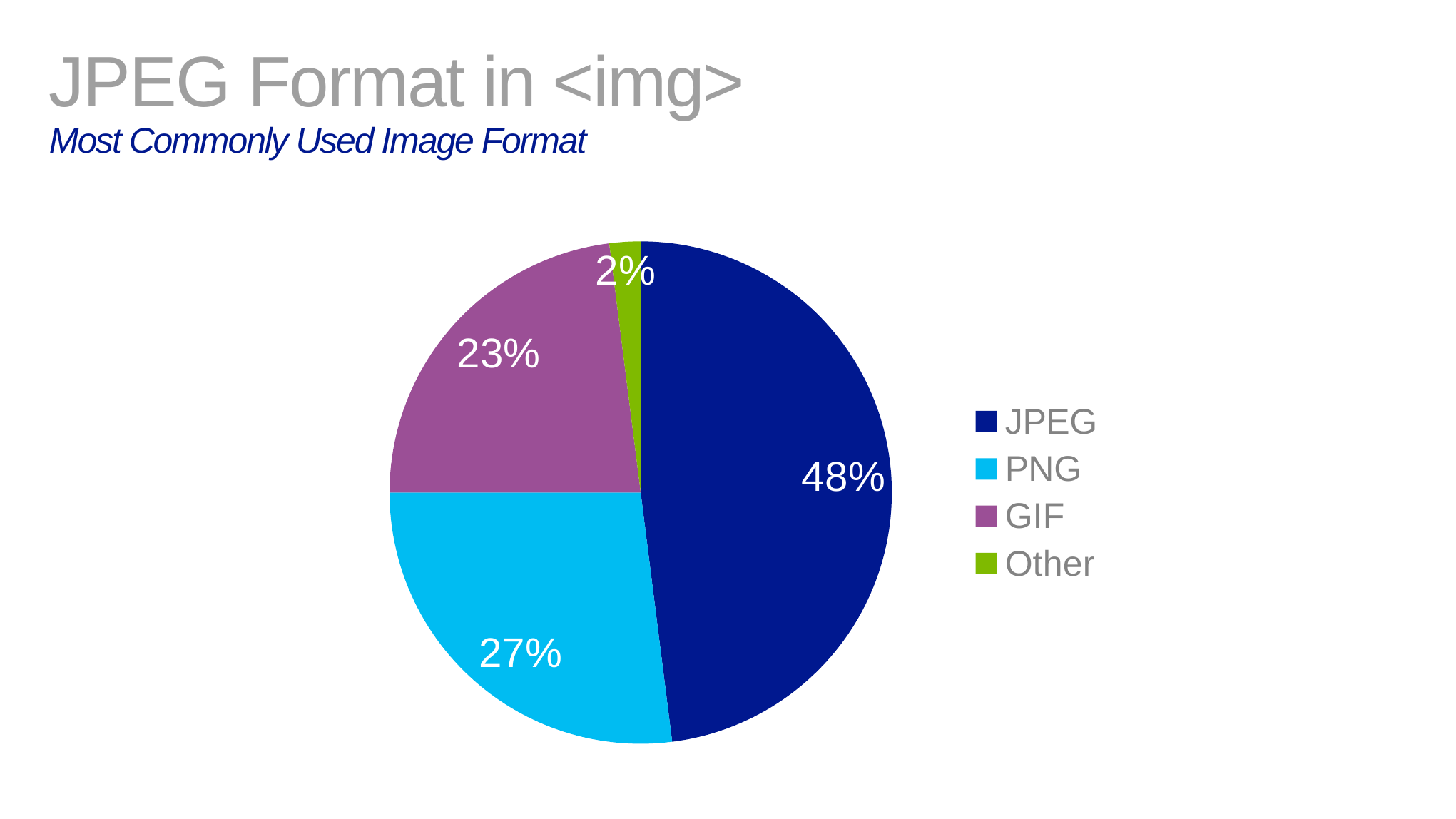

# JPEG Format in <img> Most Commonly Used Image Format

### Chart

| Category | Images |
|---|---|
| JPEG | 0.48 |
| PNG | 0.27 |
| GIF | 0.23 |
| Other | 0.02 |